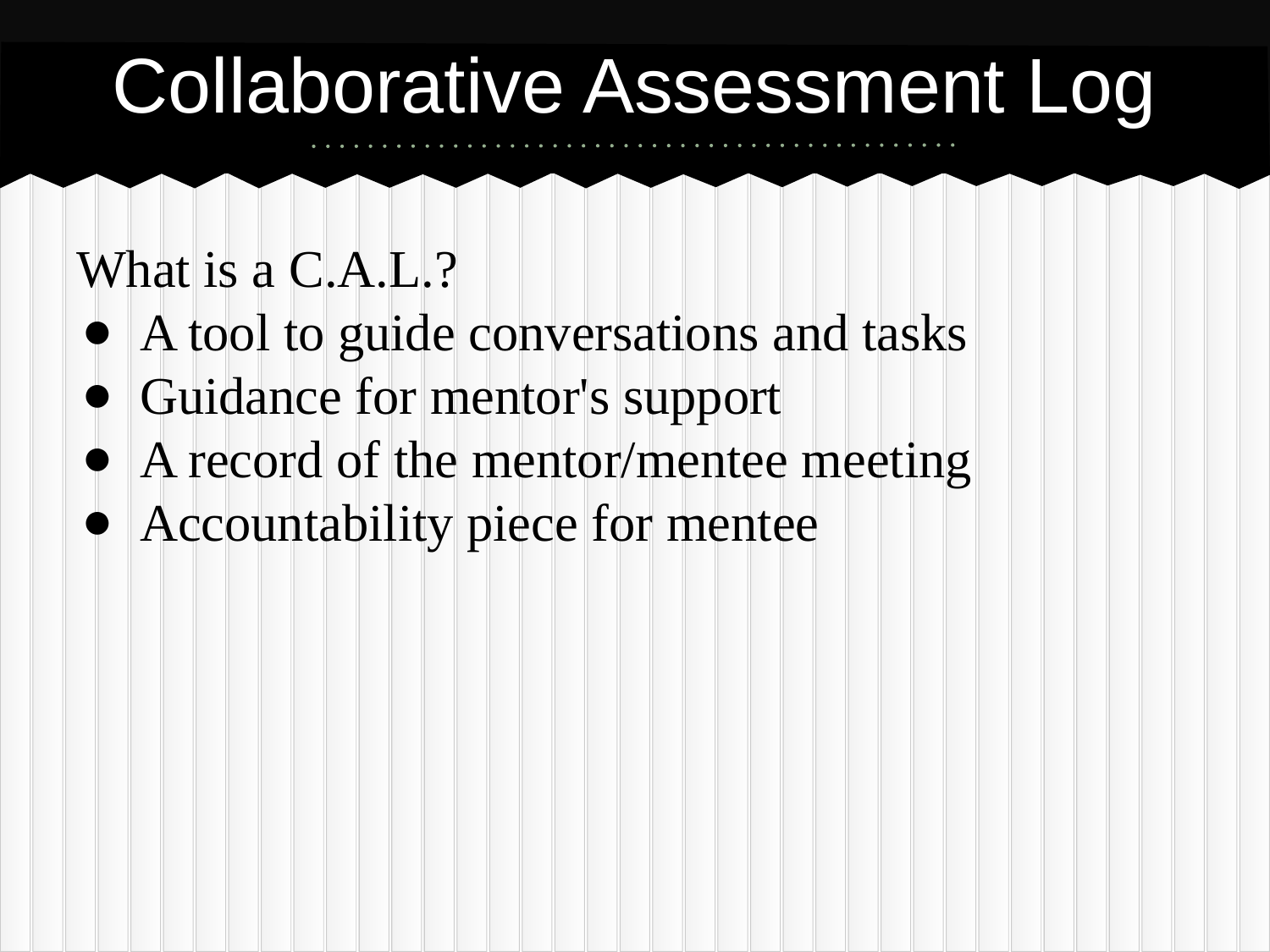

# Collaborative Assessment Log
What is a C.A.L.?
A tool to guide conversations and tasks
Guidance for mentor's support
A record of the mentor/mentee meeting
Accountability piece for mentee